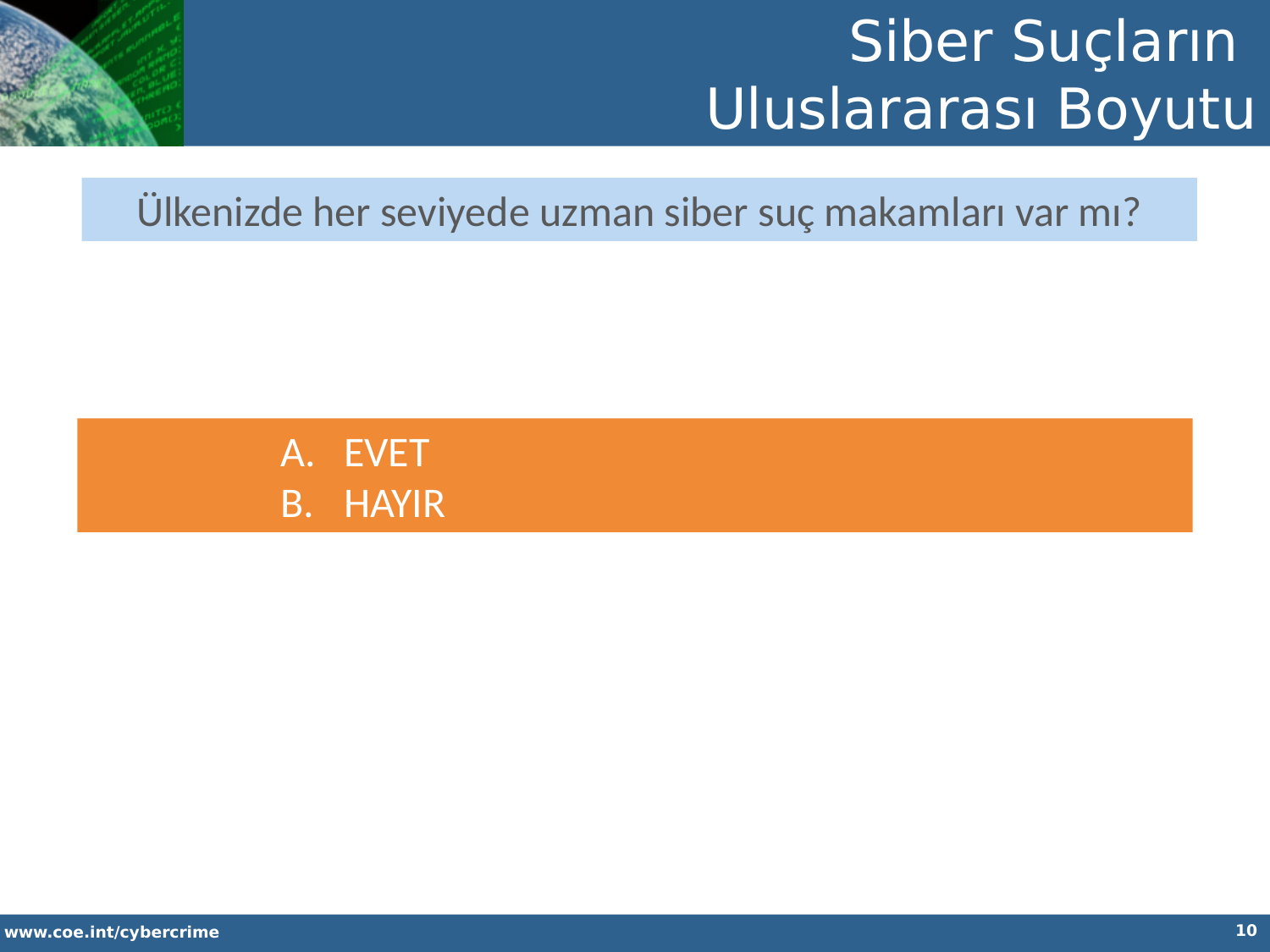

Siber Suçların
Uluslararası Boyutu
Ülkenizde her seviyede uzman siber suç makamları var mı?
EVET
HAYIR
10